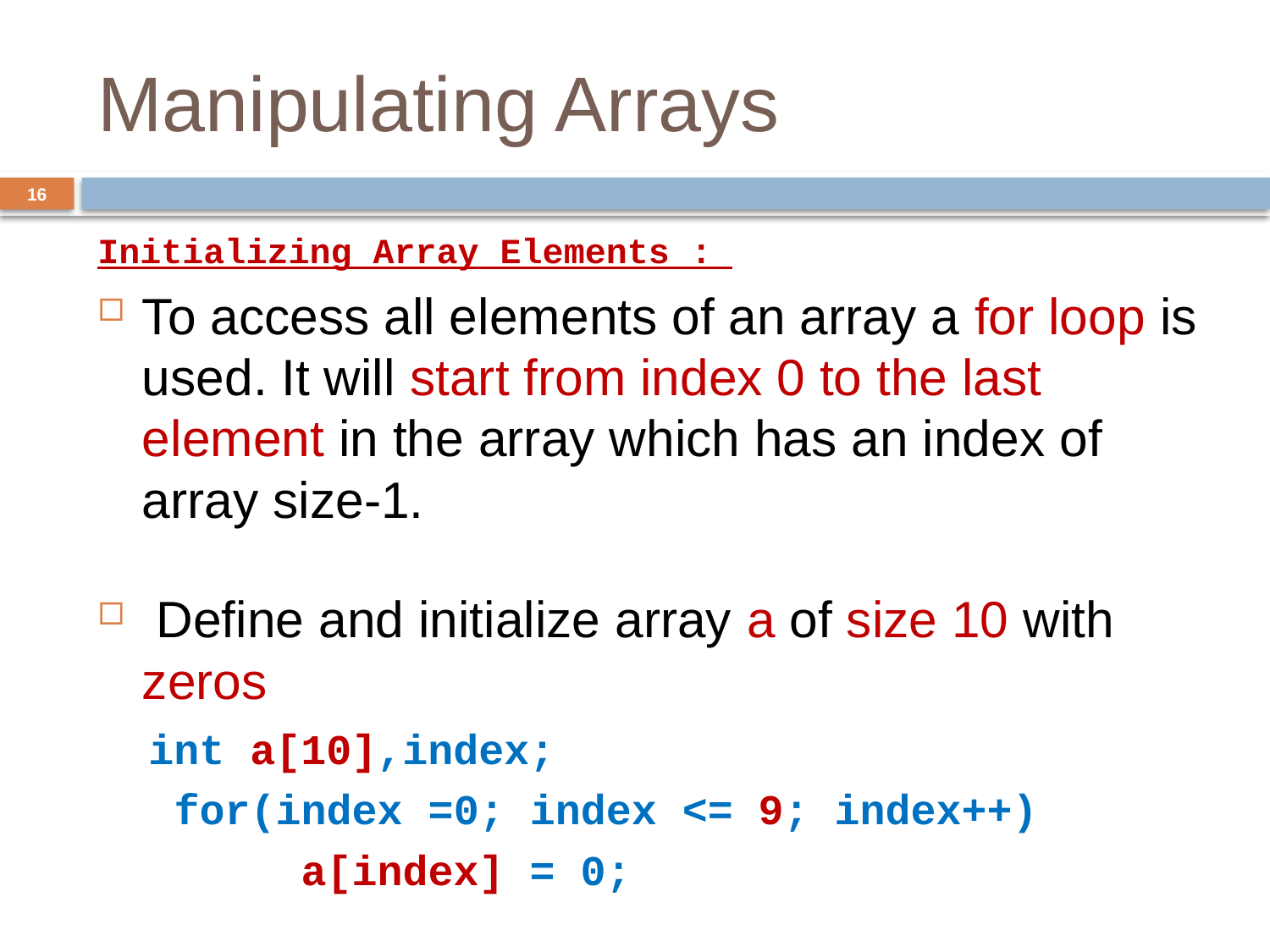

# Manipulating Arrays
16
Initializing Array Elements :
To access all elements of an array a for loop is used. It will start from index 0 to the last element in the array which has an index of array size-1.

 Define and initialize array a of size 10 with zeros
  int a[10],index;
 for(index =0; index <= 9; index++)
      a[index] = 0;